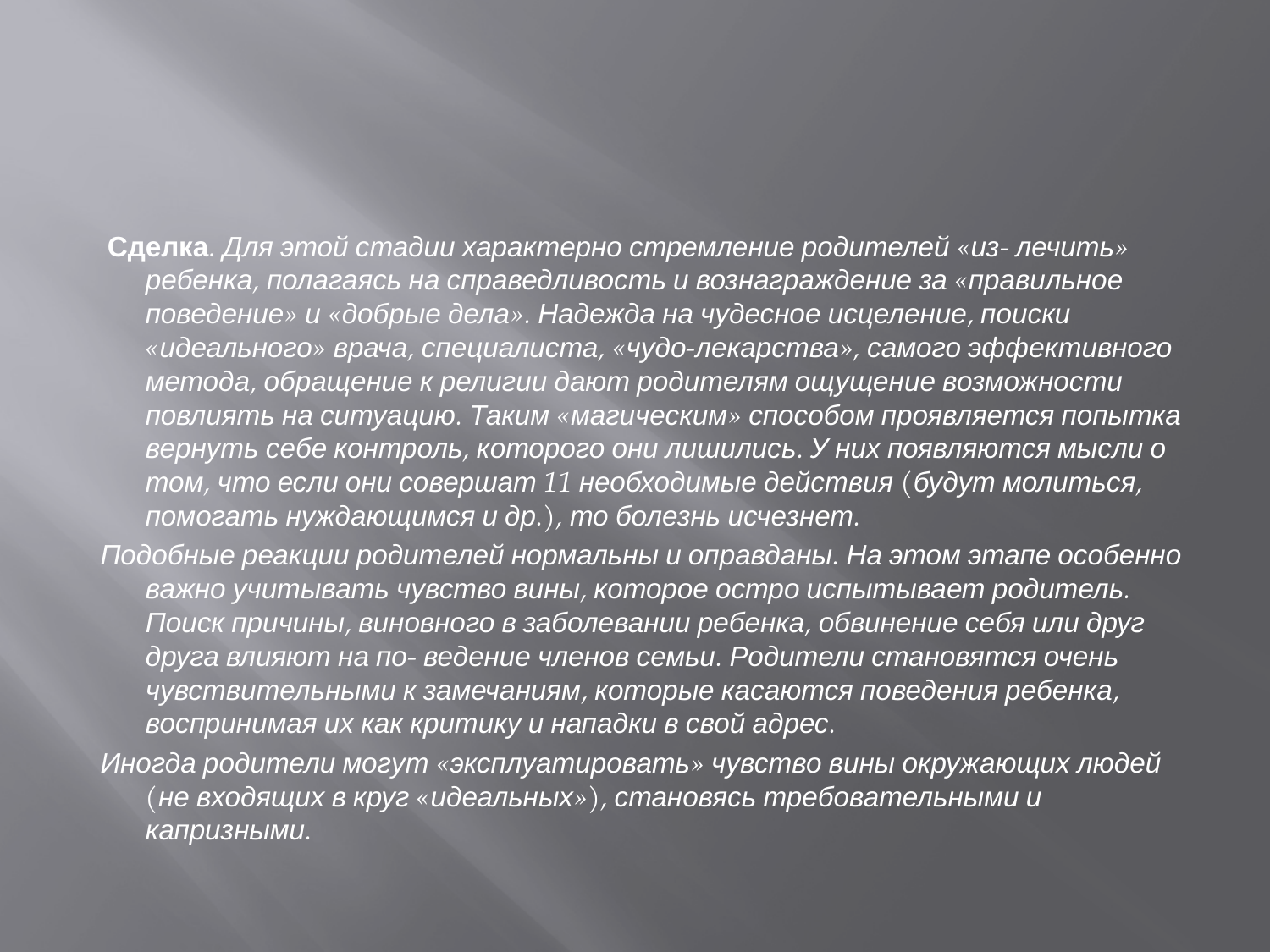

#
  Сделка. Для этой стадии характерно стремление родителей «из- лечить» ребенка, полагаясь на справедливость и вознаграждение за «правильное поведение» и «добрые дела». Надежда на чудесное исцеление, поиски «идеального» врача, специалиста, «чудо-лекарства», самого эффективного метода, обращение к религии дают родителям ощущение возможности повлиять на ситуацию. Таким «магическим» способом проявляется попытка вернуть себе контроль, которого они лишились. У них появляются мысли о том, что если они совершат 11 необходимые действия (будут молиться, помогать нуждающимся и др.), то болезнь исчезнет.
 Подобные реакции родителей нормальны и оправданы. На этом этапе особенно важно учитывать чувство вины, которое остро испытывает родитель. Поиск причины, виновного в заболевании ребенка, обвинение себя или друг друга влияют на по- ведение членов семьи. Родители становятся очень чувствительными к замечаниям, которые касаются поведения ребенка, воспринимая их как критику и нападки в свой адрес.
 Иногда родители могут «эксплуатировать» чувство вины окружающих людей (не входящих в круг «идеальных»), становясь требовательными и капризными.